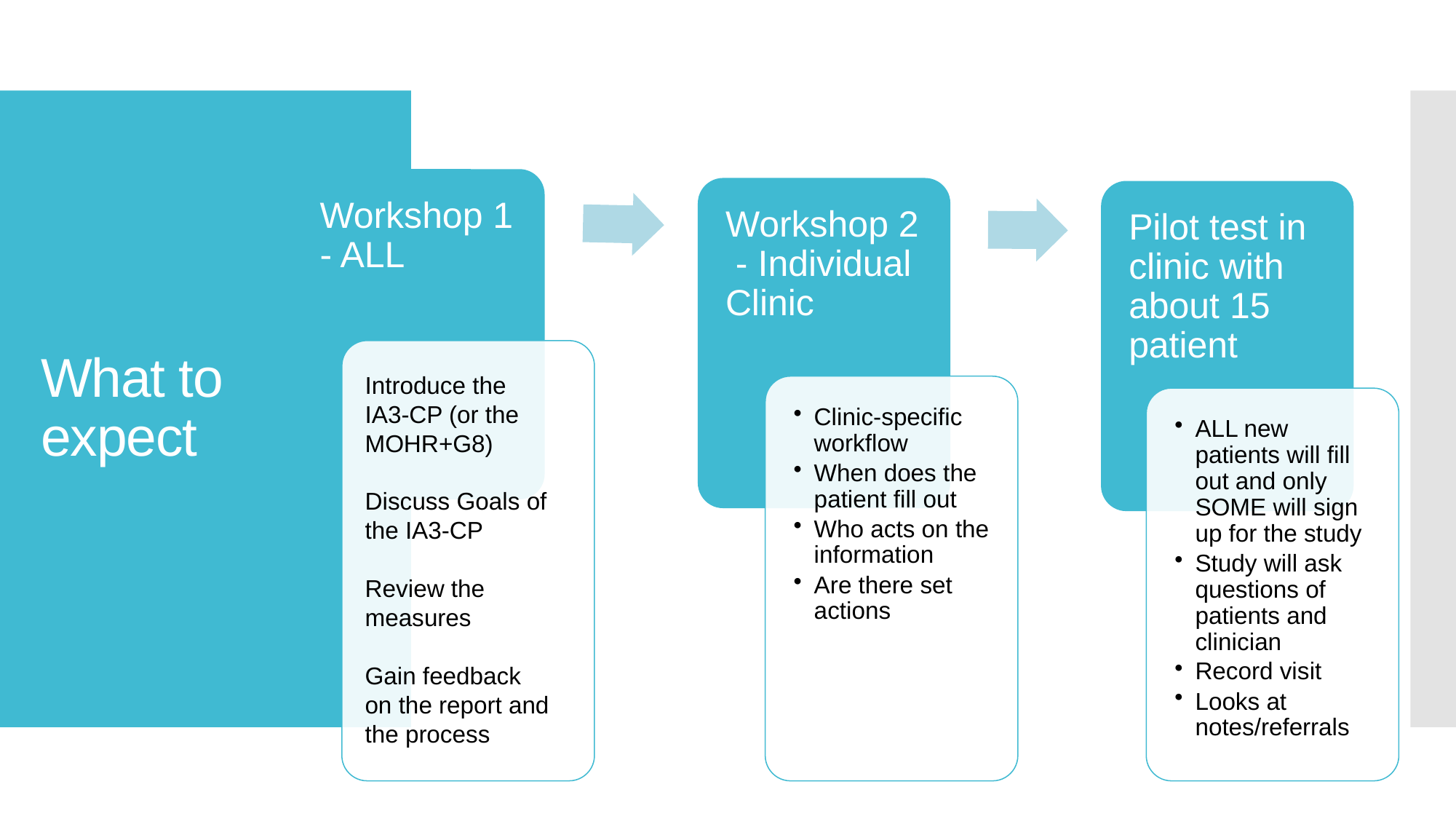

Workshop 1 - ALL

Workshop 2  - Individual Clinic

Clinic-specific workflow
When does the patient fill out
Who acts on the information
Are there set actions

Pilot test in clinic with about 15 patient
ALL new patients will fill out and only SOME will sign up for the study
Study will ask questions of patients and clinician
Record visit
Looks at notes/referrals
# What to expect
Introduce the IA3-CP (or the MOHR+G8)

Discuss Goals of the IA3-CP

Review the measures

Gain feedback on the report and the process